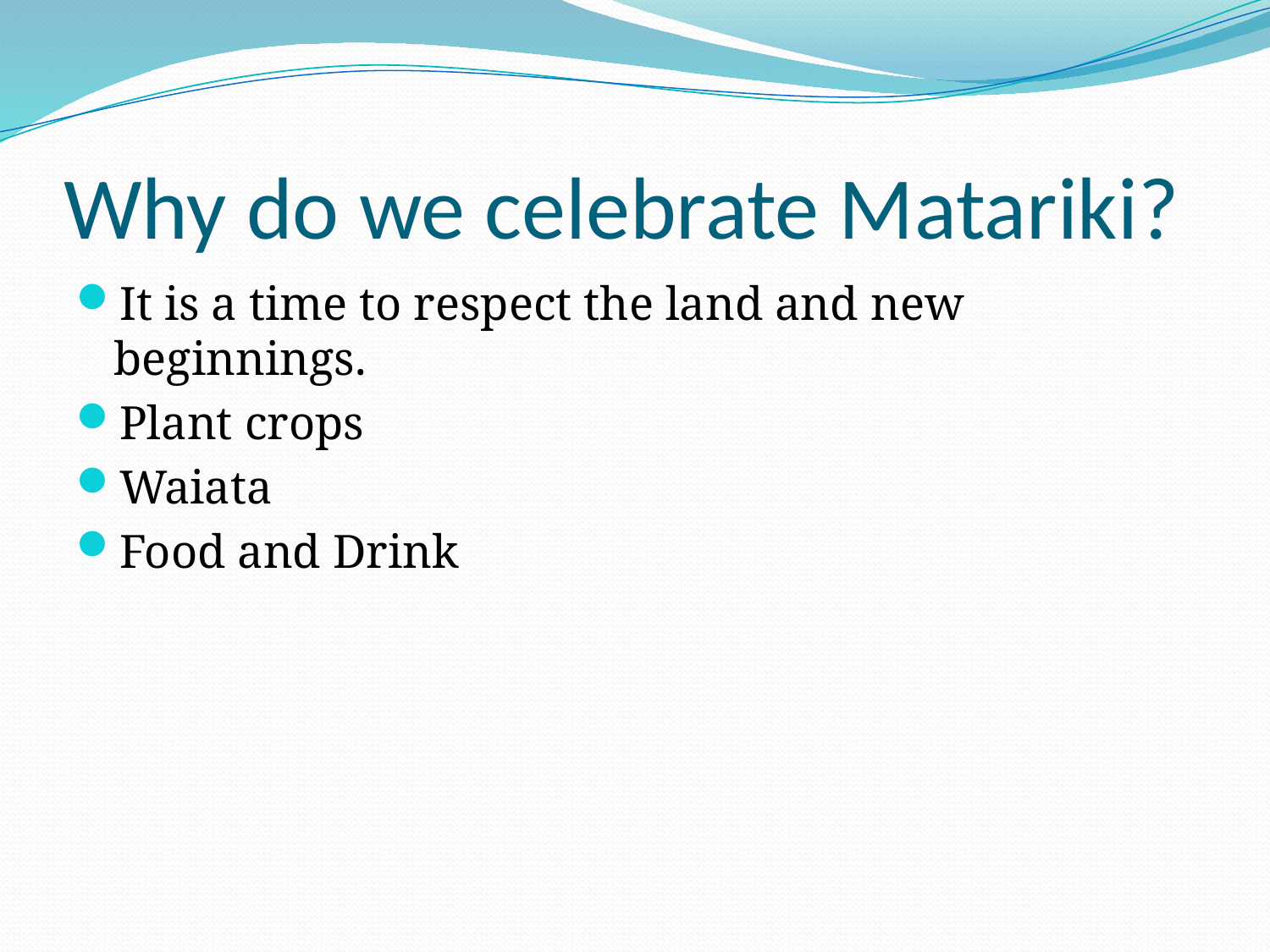

# Why do we celebrate Matariki?
It is a time to respect the land and new beginnings.
Plant crops
Waiata
Food and Drink